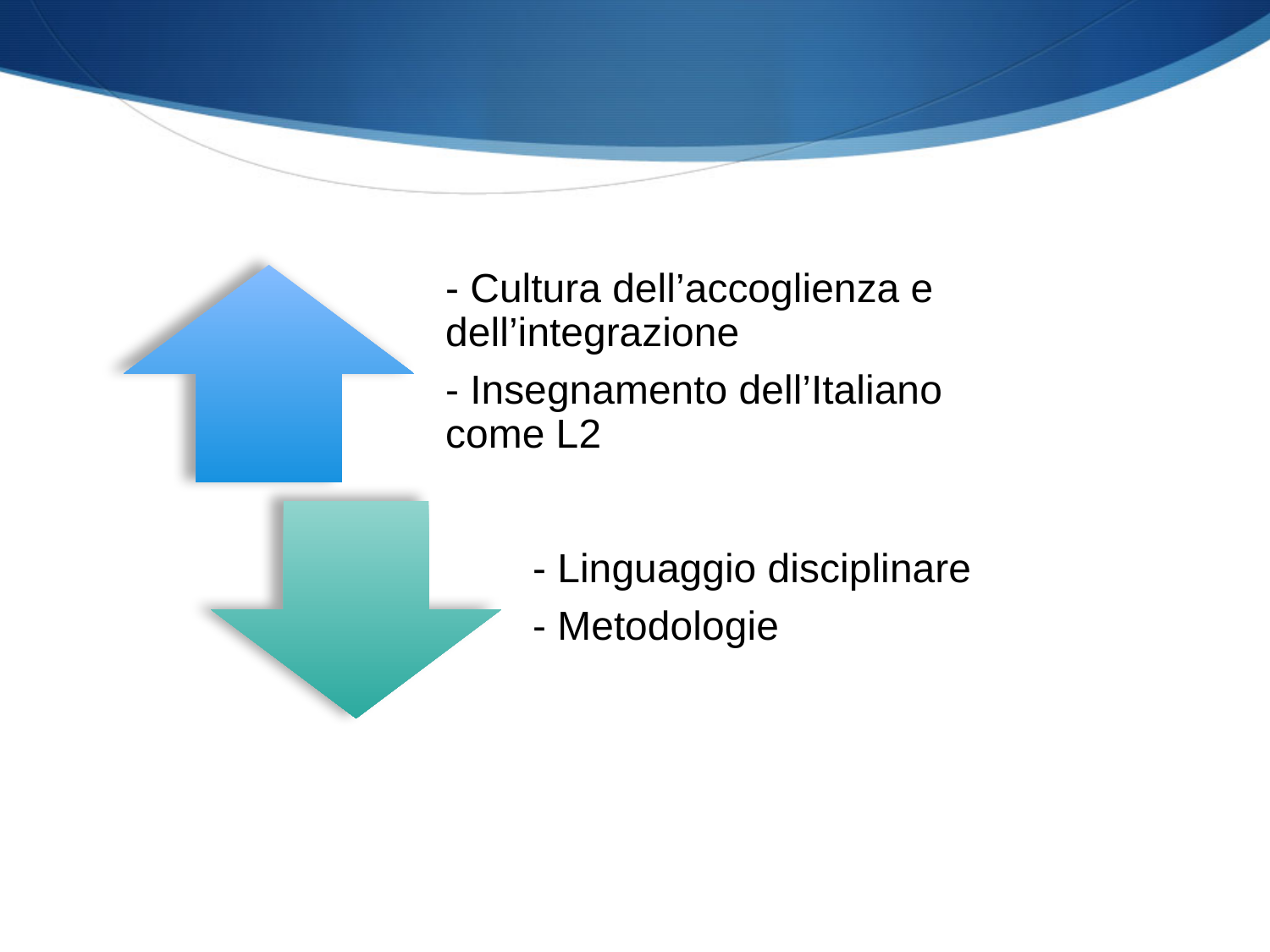

- Cultura dell’accoglienza e dell’integrazione
- Insegnamento dell’Italiano come L2
- Linguaggio disciplinare
- Metodologie